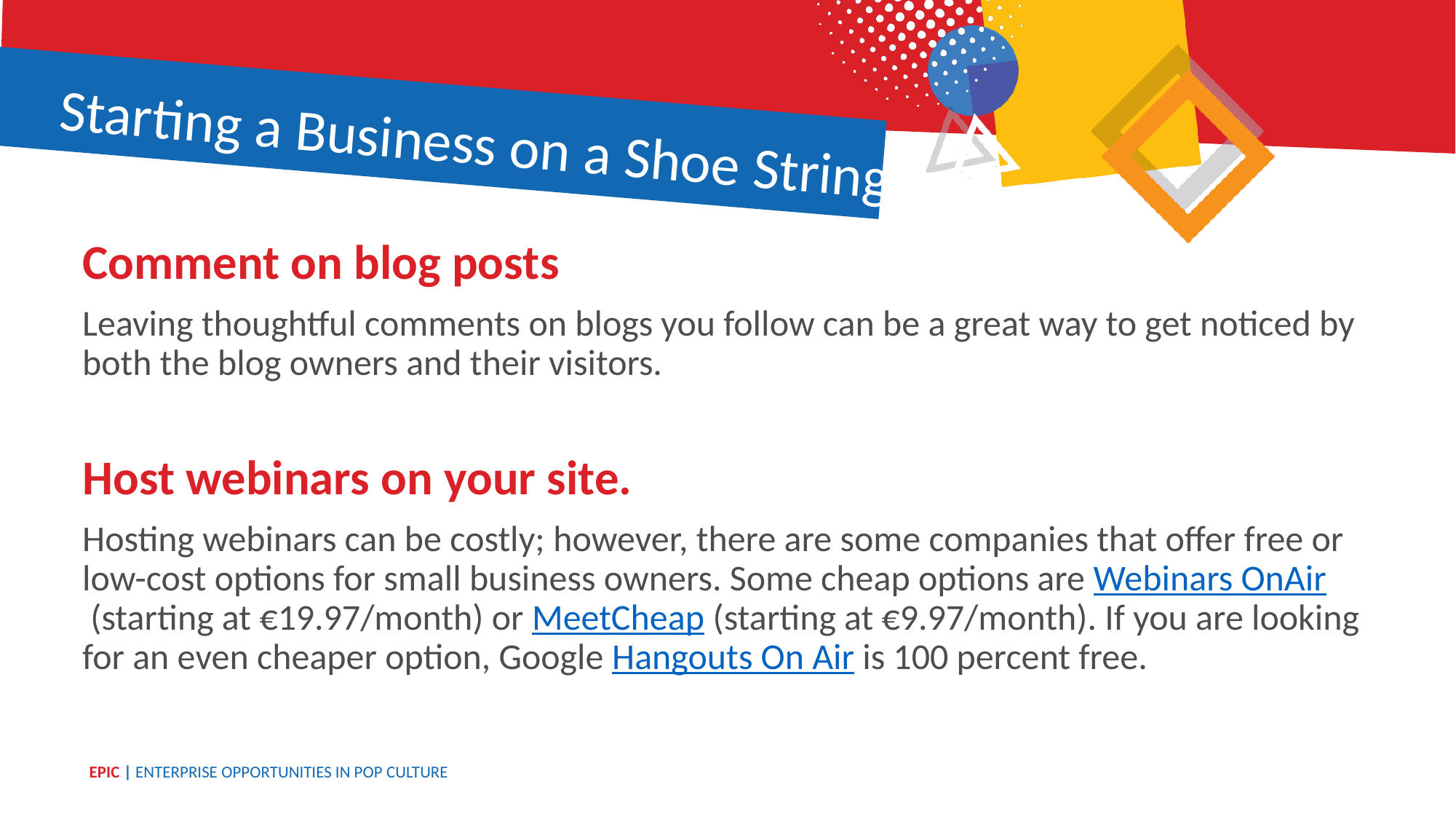

Starting a Business on a Shoe String

Comment on blog posts
Leaving thoughtful comments on blogs you follow can be a great way to get noticed by both the blog owners and their visitors.

Host webinars on your site.
Hosting webinars can be costly; however, there are some companies that offer free or low-cost options for small business owners. Some cheap options are Webinars OnAir (starting at €19.97/month) or MeetCheap (starting at €9.97/month). If you are looking for an even cheaper option, Google Hangouts On Air is 100 percent free.